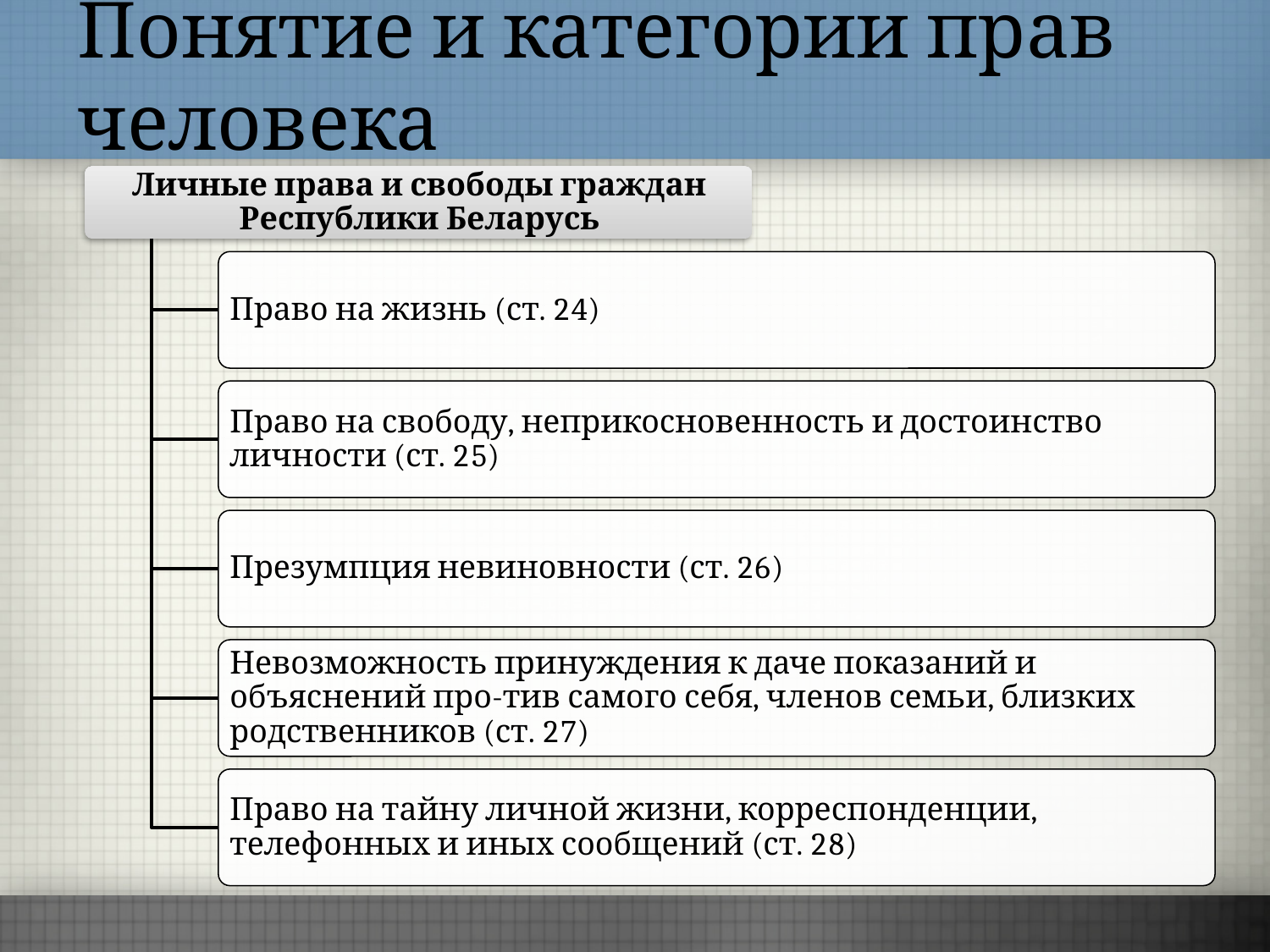

# Понятие и категории прав человека
Личные права и свободы граждан Республики Беларусь
Право на жизнь (ст. 24)
Право на свободу, неприкосновенность и достоинство личности (ст. 25)
Презумпция невиновности (ст. 26)
Невозможность принуждения к даче показаний и объяснений про-тив самого себя, членов семьи, близких родственников (ст. 27)
Право на тайну личной жизни, корреспонденции, телефонных и иных сообщений (ст. 28)